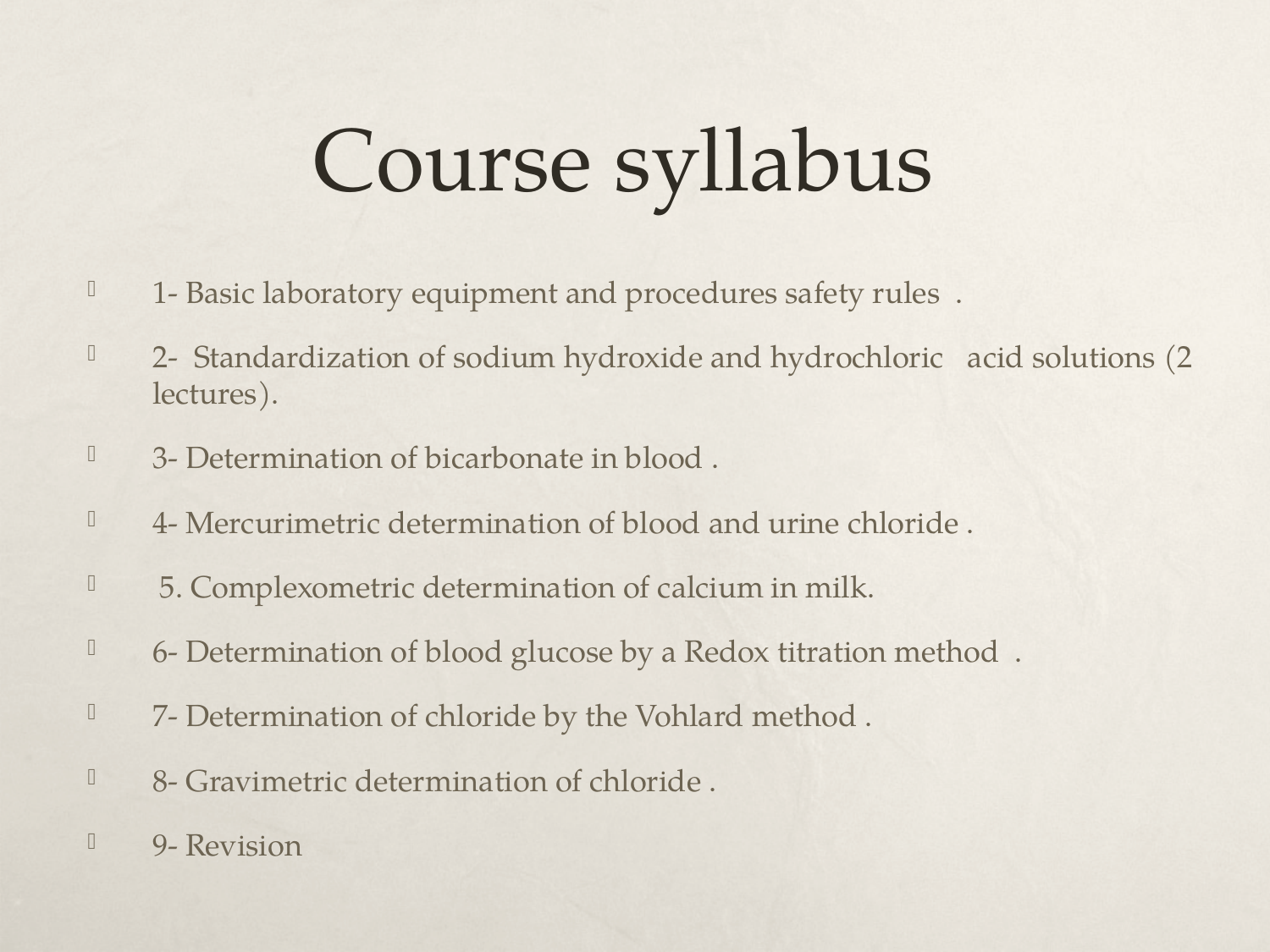

# Course syllabus
1- Basic laboratory equipment and procedures safety rules  .
2-  Standardization of sodium hydroxide and hydrochloric   acid solutions (2 lectures).
3- Determination of bicarbonate in blood .
4- Mercurimetric determination of blood and urine chloride .
 5. Complexometric determination of calcium in milk.
6- Determination of blood glucose by a Redox titration method  .
7- Determination of chloride by the Vohlard method .
8- Gravimetric determination of chloride .
9- Revision